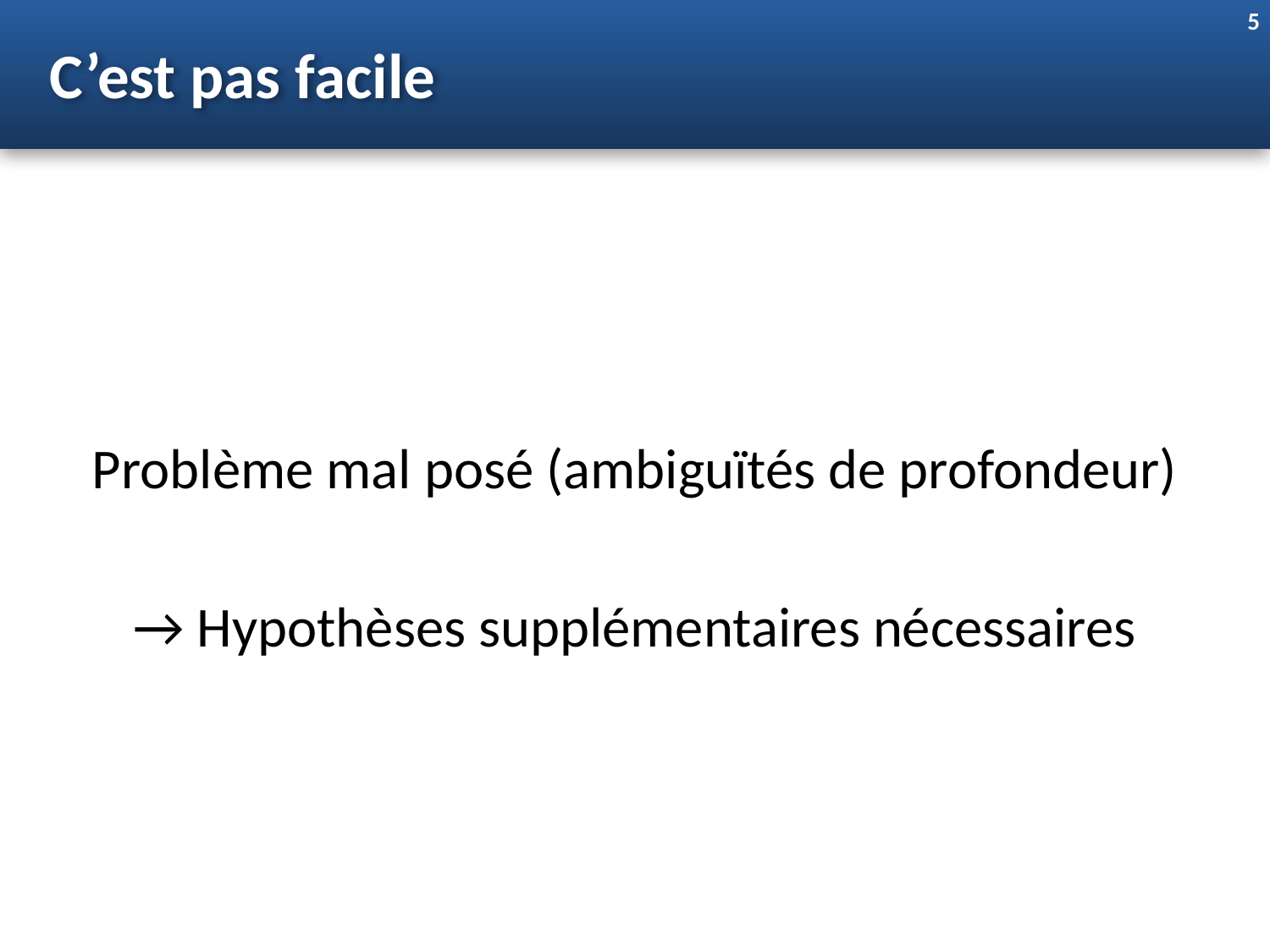

C’est pas facile
5
Problème mal posé (ambiguïtés de profondeur)

→ Hypothèses supplémentaires nécessaires